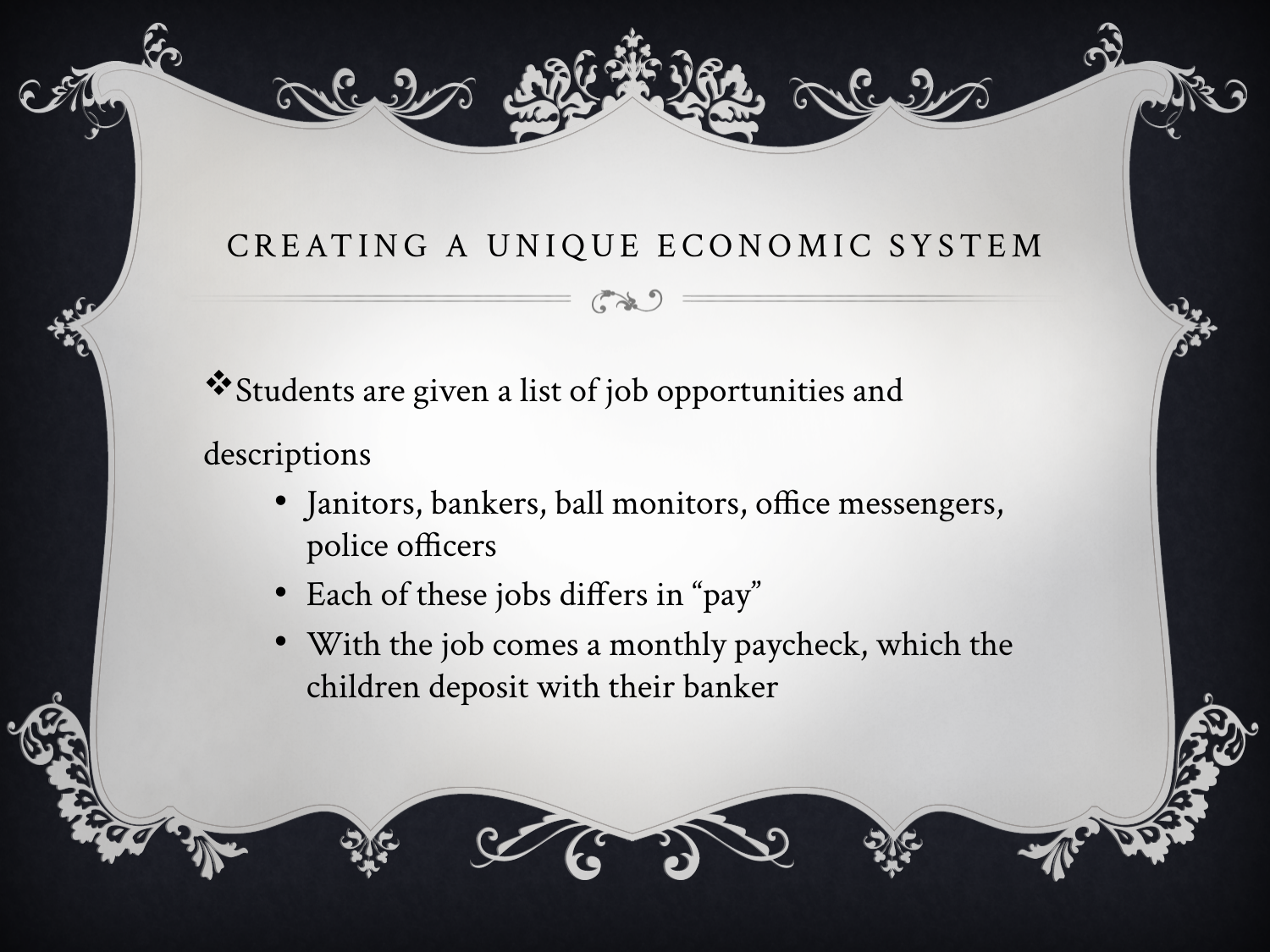

# Creating a unique economic system
Students are given a list of job opportunities and descriptions
Janitors, bankers, ball monitors, office messengers, police officers
Each of these jobs differs in “pay”
With the job comes a monthly paycheck, which the children deposit with their banker